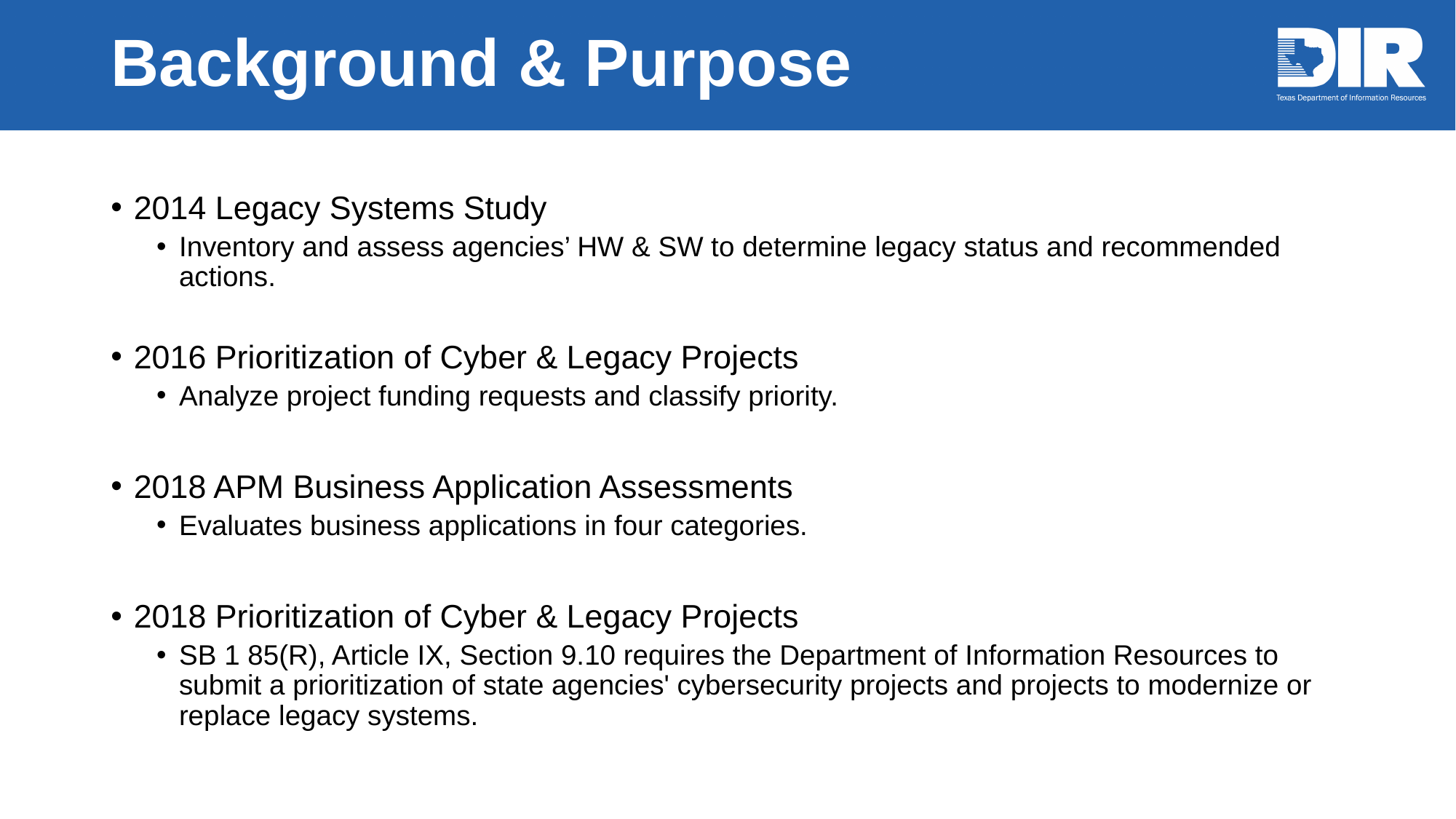

# Background & Purpose
2014 Legacy Systems Study
Inventory and assess agencies’ HW & SW to determine legacy status and recommended actions.

2016 Prioritization of Cyber & Legacy Projects
Analyze project funding requests and classify priority.

2018 APM Business Application Assessments
Evaluates business applications in four categories.

2018 Prioritization of Cyber & Legacy Projects
SB 1 85(R), Article IX, Section 9.10 requires the Department of Information Resources to submit a prioritization of state agencies' cybersecurity projects and projects to modernize or replace legacy systems.